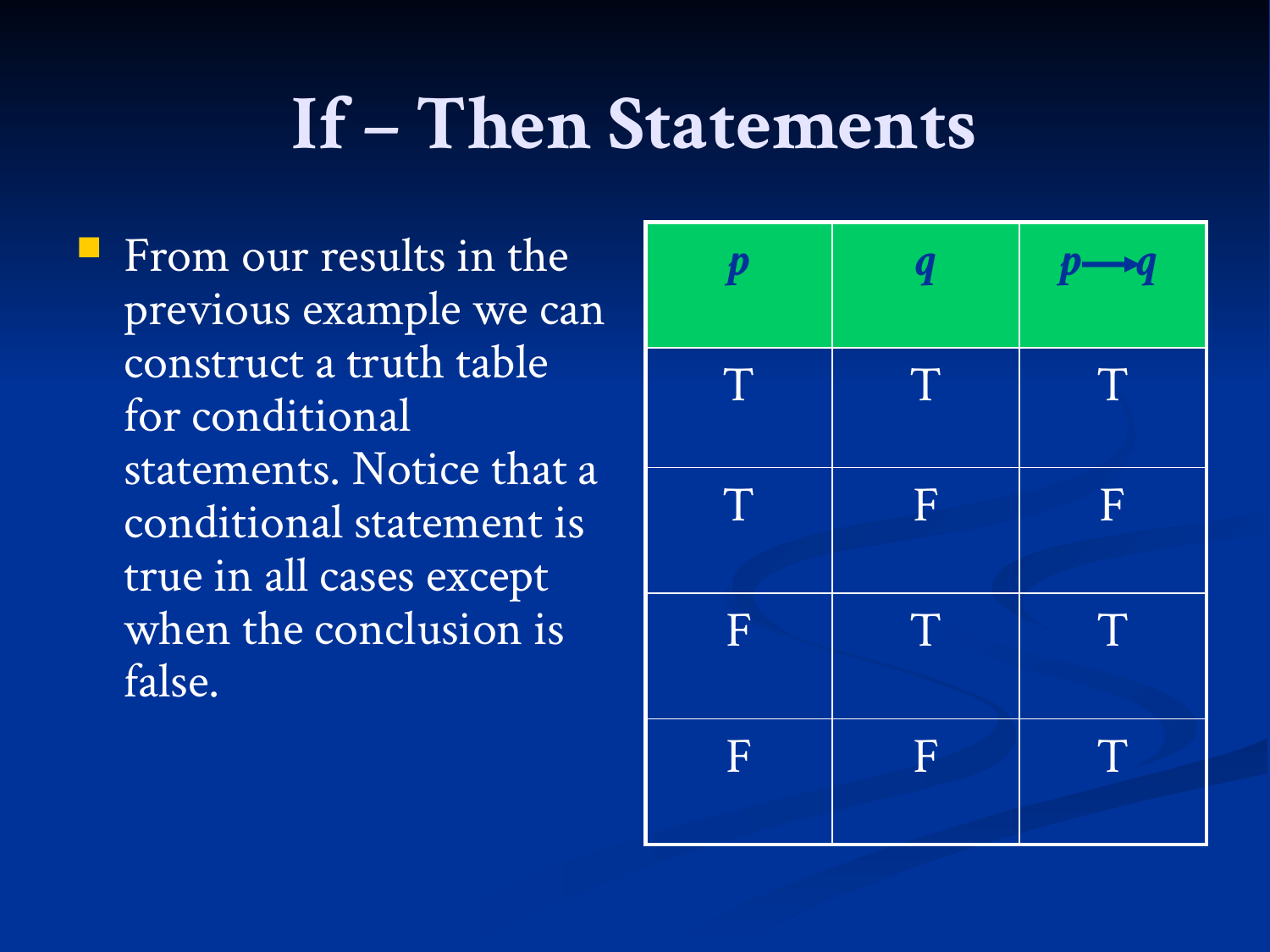

# If – Then Statements
From our results in the previous example we can construct a truth table for conditional statements. Notice that a conditional statement is true in all cases except when the conclusion is false.
| p | q | p q |
| --- | --- | --- |
| T | T | T |
| T | F | F |
| F | T | T |
| F | F | T |